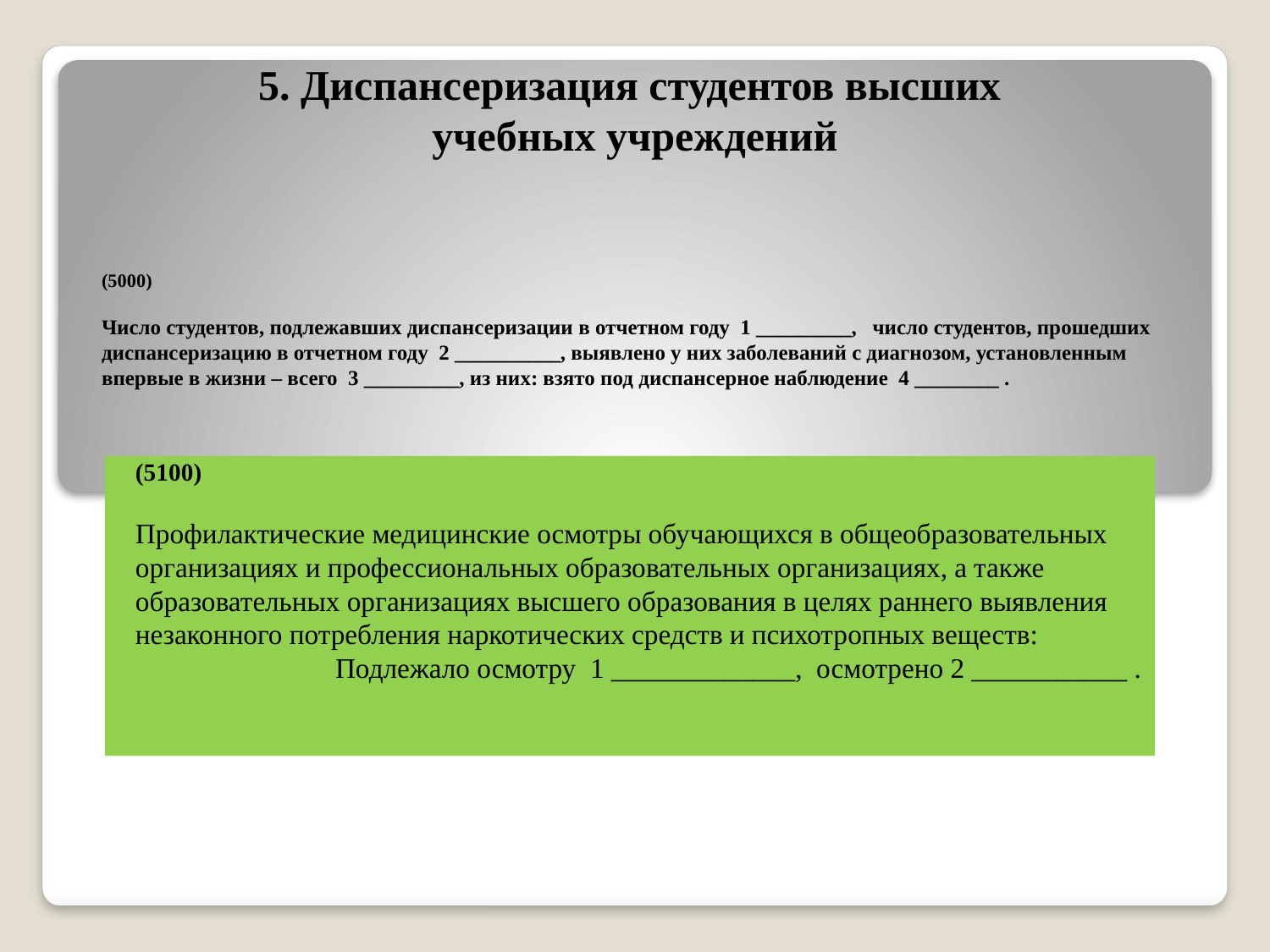

5. Диспансеризация студентов высших
учебных учреждений
# (5000) Число студентов, подлежавших диспансеризации в отчетном году  1 _________,   число студентов, прошедших диспансеризацию в отчетном году  2 __________, выявлено у них заболеваний с диагнозом, установленным впервые в жизни – всего  3 _________, из них: взято под диспансерное наблюдение  4 ________ .
(5100)

Профилактические медицинские осмотры обучающихся в общеобразовательных организациях и профессиональных образовательных организациях, а также образовательных организациях высшего образования в целях раннего выявления незаконного потребления наркотических средств и психотропных веществ:
	Подлежало осмотру  1 _____________,  осмотрено 2 ___________ .